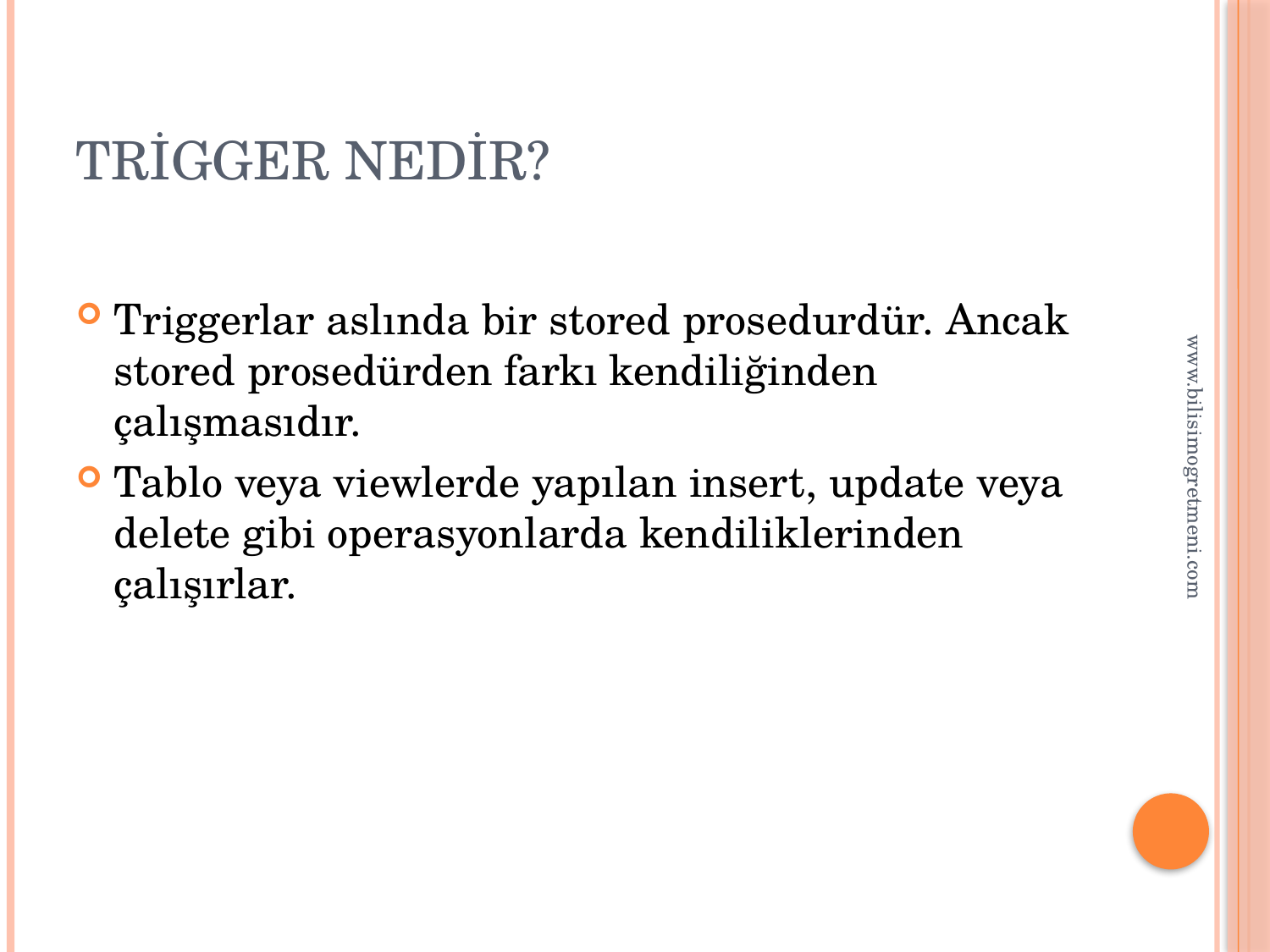

# Trigger nedir?
Triggerlar aslında bir stored prosedurdür. Ancak stored prosedürden farkı kendiliğinden çalışmasıdır.
Tablo veya viewlerde yapılan insert, update veya delete gibi operasyonlarda kendiliklerinden çalışırlar.
www.bilisimogretmeni.com